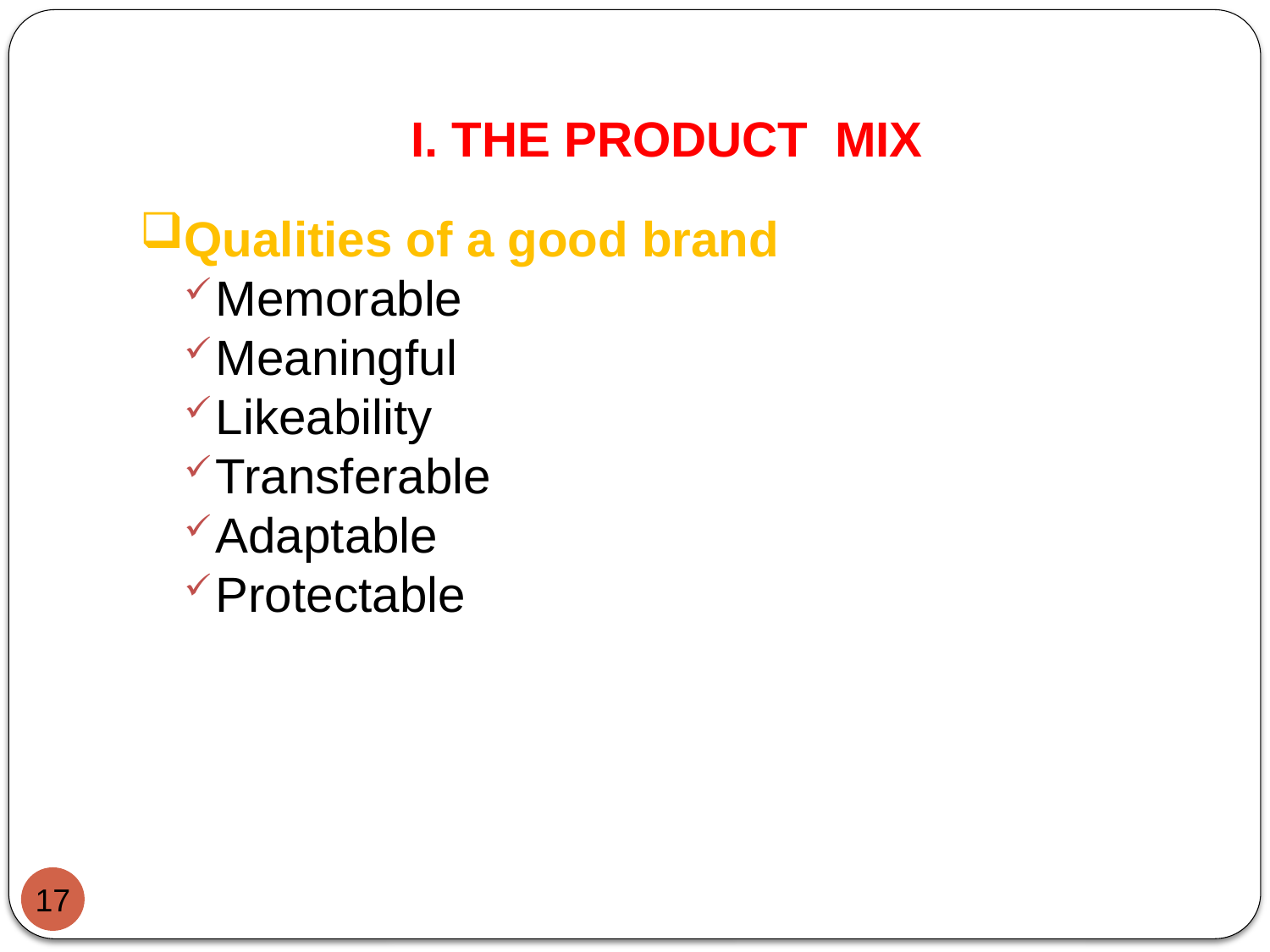

# I. THE PRODUCT  MIX
Qualities of a good brand
Memorable
Meaningful
Likeability
Transferable
Adaptable
Protectable
17